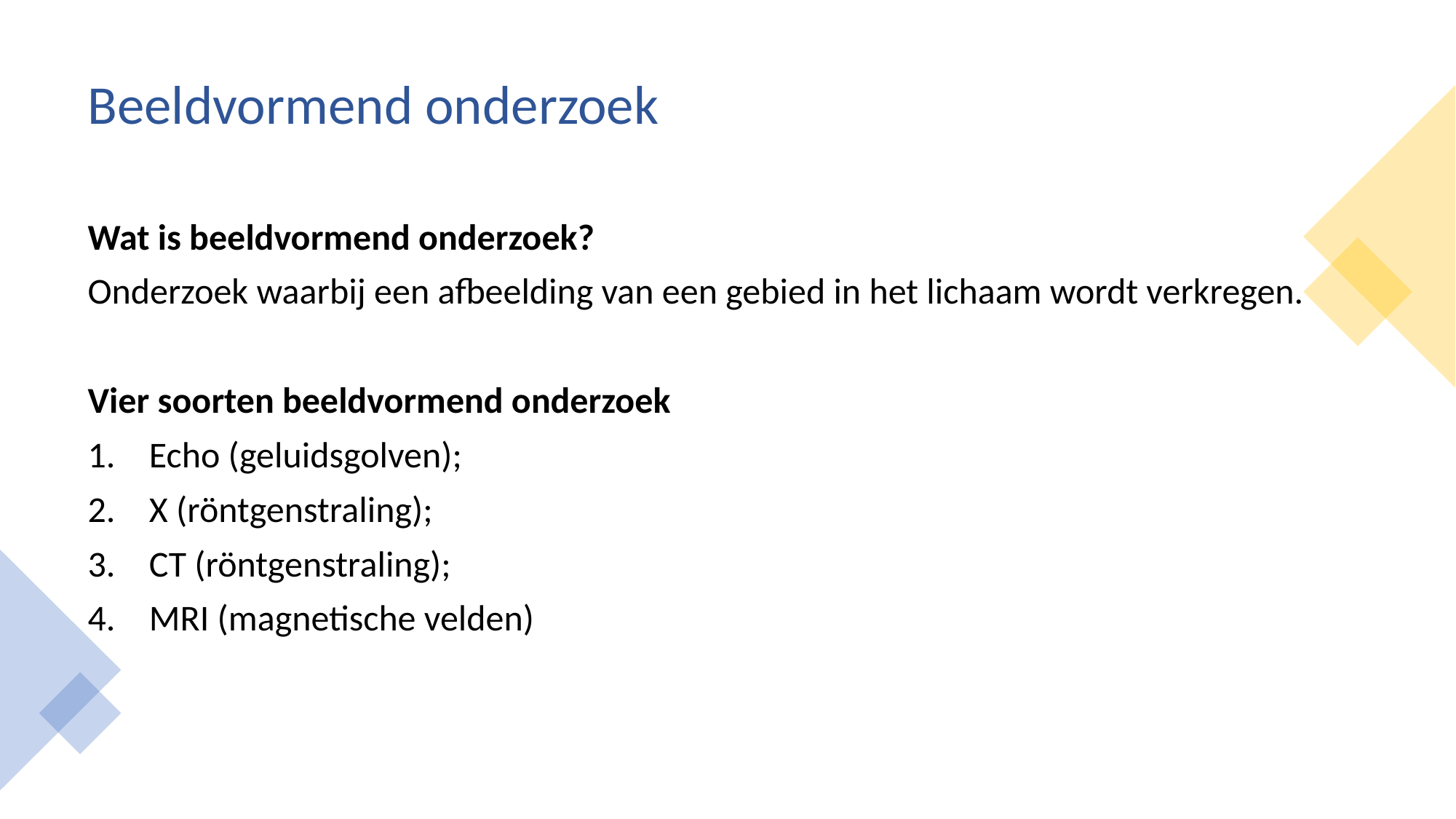

# Beeldvormend onderzoek

Wat is beeldvormend onderzoek?
Onderzoek waarbij een afbeelding van een gebied in het lichaam wordt verkregen.

Vier soorten beeldvormend onderzoek
Echo (geluidsgolven);
X (röntgenstraling);
CT (röntgenstraling);
MRI (magnetische velden)